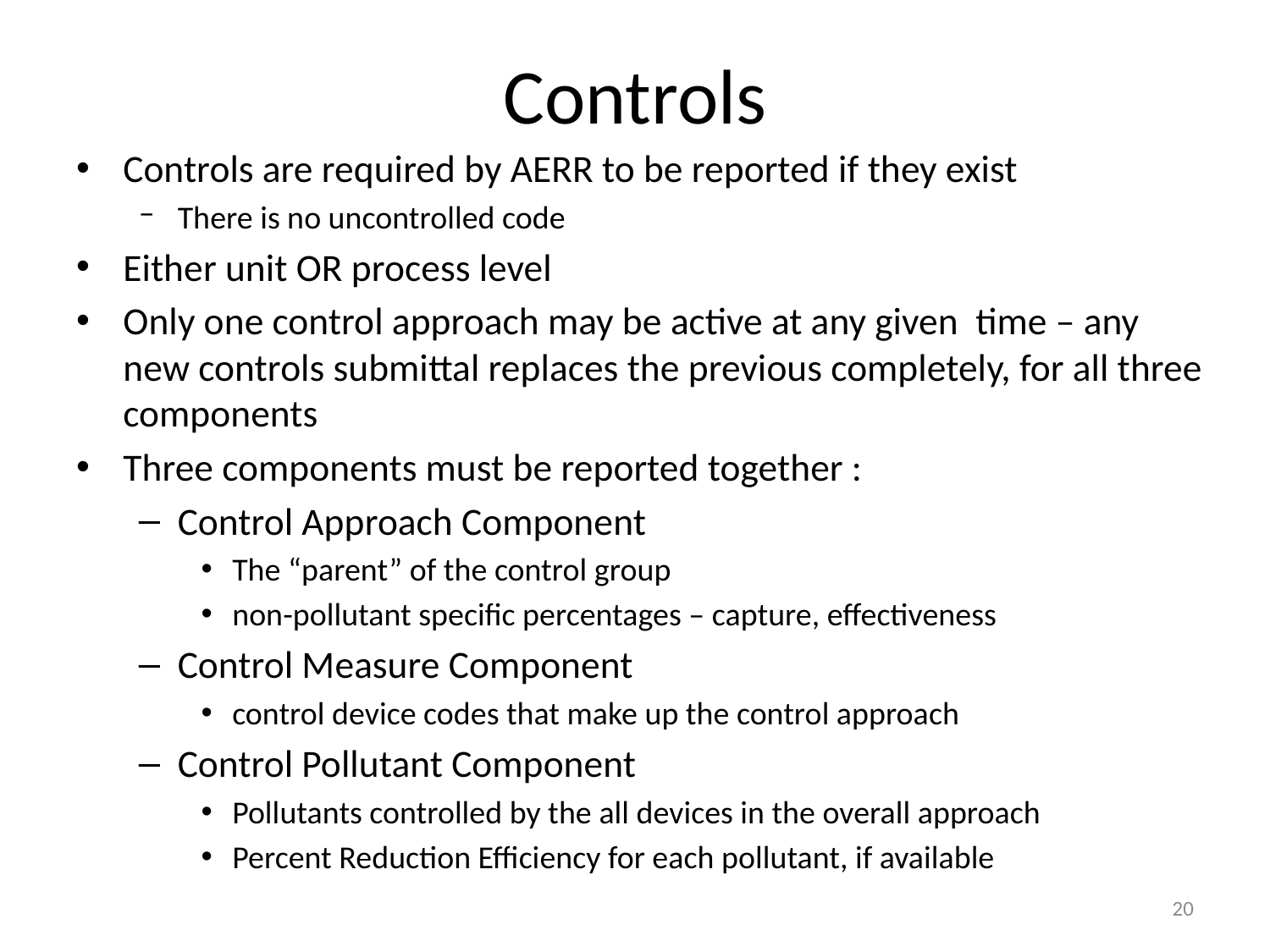

# Controls
Controls are required by AERR to be reported if they exist
There is no uncontrolled code
Either unit OR process level
Only one control approach may be active at any given  time – any new controls submittal replaces the previous completely, for all three components
Three components must be reported together :
Control Approach Component
The “parent” of the control group
non-pollutant specific percentages – capture, effectiveness
Control Measure Component
control device codes that make up the control approach
Control Pollutant Component
Pollutants controlled by the all devices in the overall approach
Percent Reduction Efficiency for each pollutant, if available

20